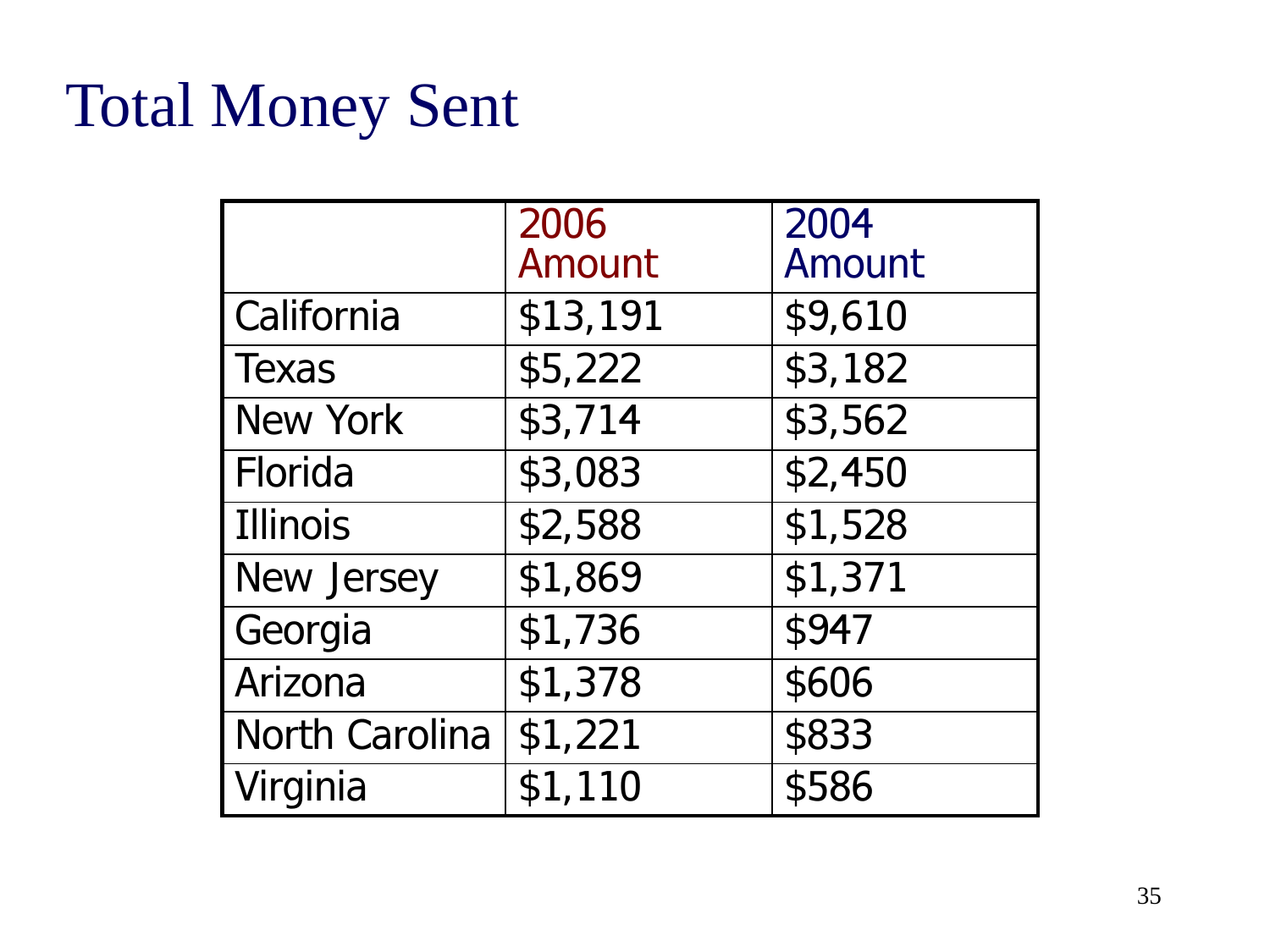

# Total Money Sent
|  | 2006 Amount | 2004 Amount |
| --- | --- | --- |
| California | $13,191 | $9,610 |
| Texas | $5,222 | $3,182 |
| New York | $3,714 | $3,562 |
| Florida | $3,083 | $2,450 |
| Illinois | $2,588 | $1,528 |
| New Jersey | $1,869 | $1,371 |
| Georgia | $1,736 | $947 |
| Arizona | $1,378 | $606 |
| North Carolina | $1,221 | $833 |
| Virginia | $1,110 | $586 |
35